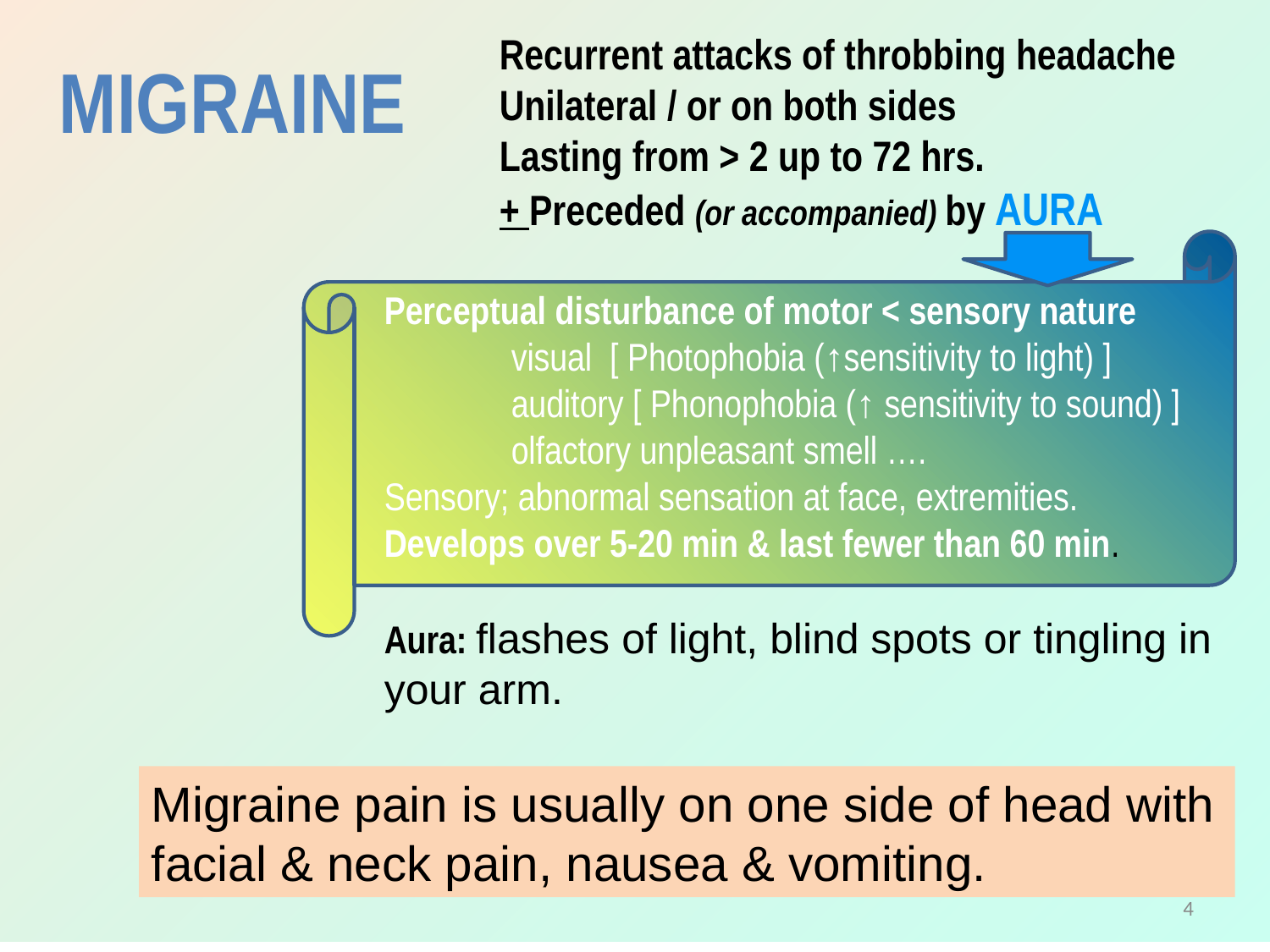

Recurrent attacks of throbbing headache
Unilateral / or on both sides
Lasting from > 2 up to 72 hrs.
+ Preceded (or accompanied) by AURA
MIGRAINE

Perceptual disturbance of motor < sensory nature
 	visual  [ Photophobia (↑sensitivity to light) ]
	auditory [ Phonophobia (↑ sensitivity to sound) ]
	olfactory unpleasant smell ….
Sensory; abnormal sensation at face, extremities.
Develops over 5-20 min & last fewer than 60 min.

Aura: flashes of light, blind spots or tingling in your arm.

Migraine pain is usually on one side of head with facial & neck pain, nausea & vomiting.
4